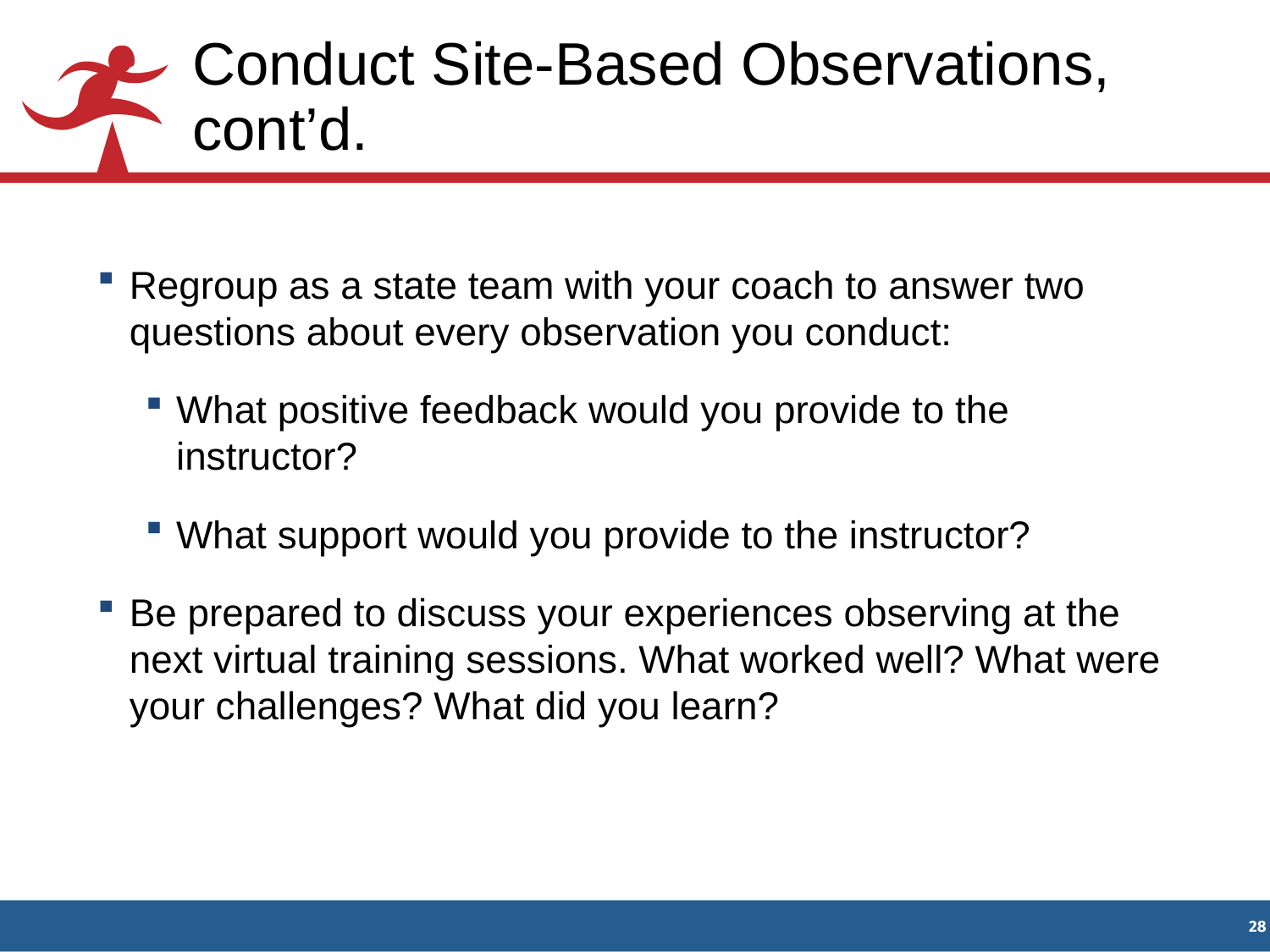

# Conduct Site-Based Observations, cont’d.
Regroup as a state team with your coach to answer two questions about every observation you conduct:
What positive feedback would you provide to the instructor?
What support would you provide to the instructor?
Be prepared to discuss your experiences observing at the next virtual training sessions. What worked well? What were your challenges? What did you learn?